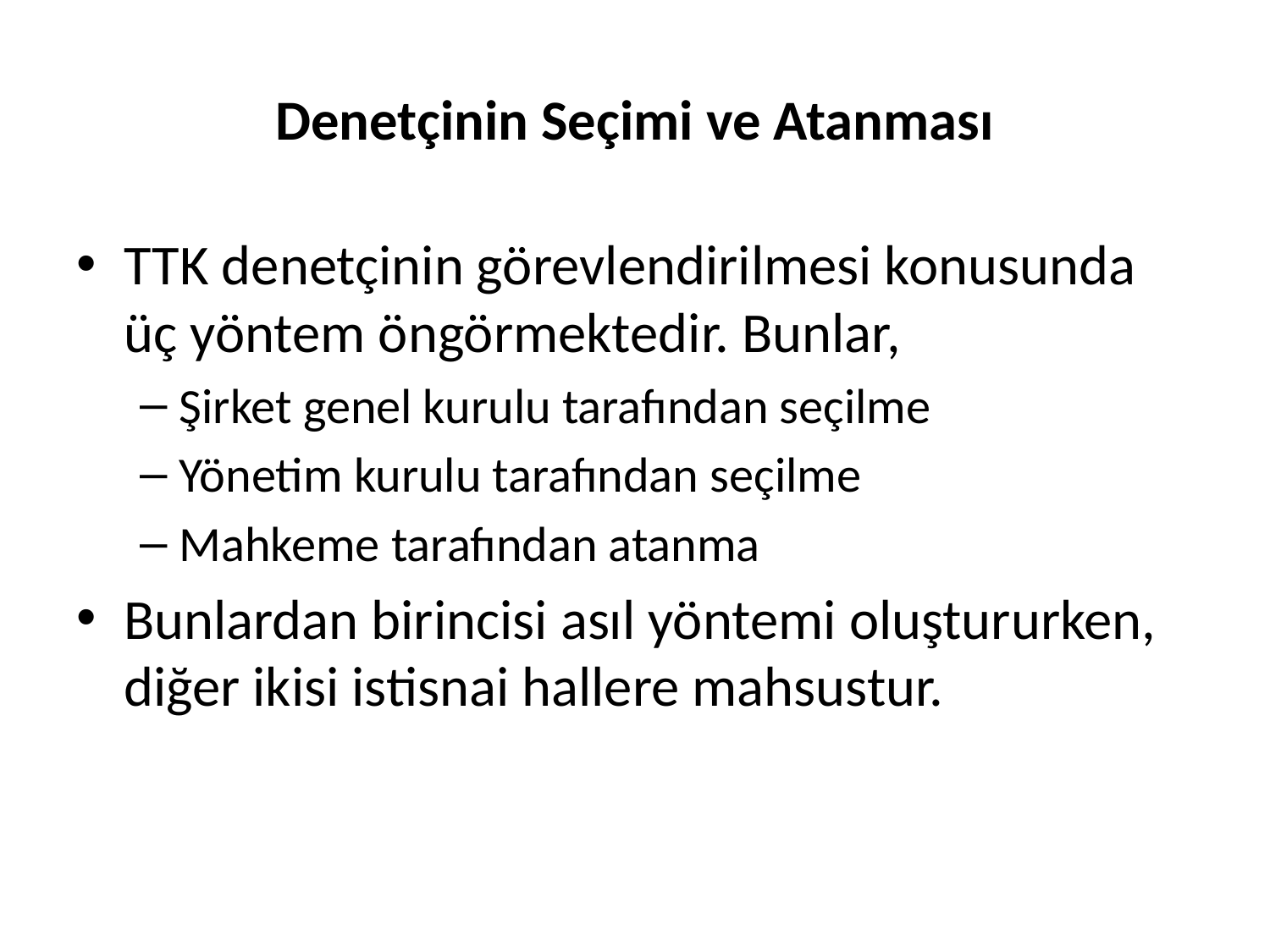

# Denetçinin Seçimi ve Atanması
TTK denetçinin görevlendirilmesi konusunda üç yöntem öngörmektedir. Bunlar,
Şirket genel kurulu tarafından seçilme
Yönetim kurulu tarafından seçilme
Mahkeme tarafından atanma
Bunlardan birincisi asıl yöntemi oluştururken, diğer ikisi istisnai hallere mahsustur.